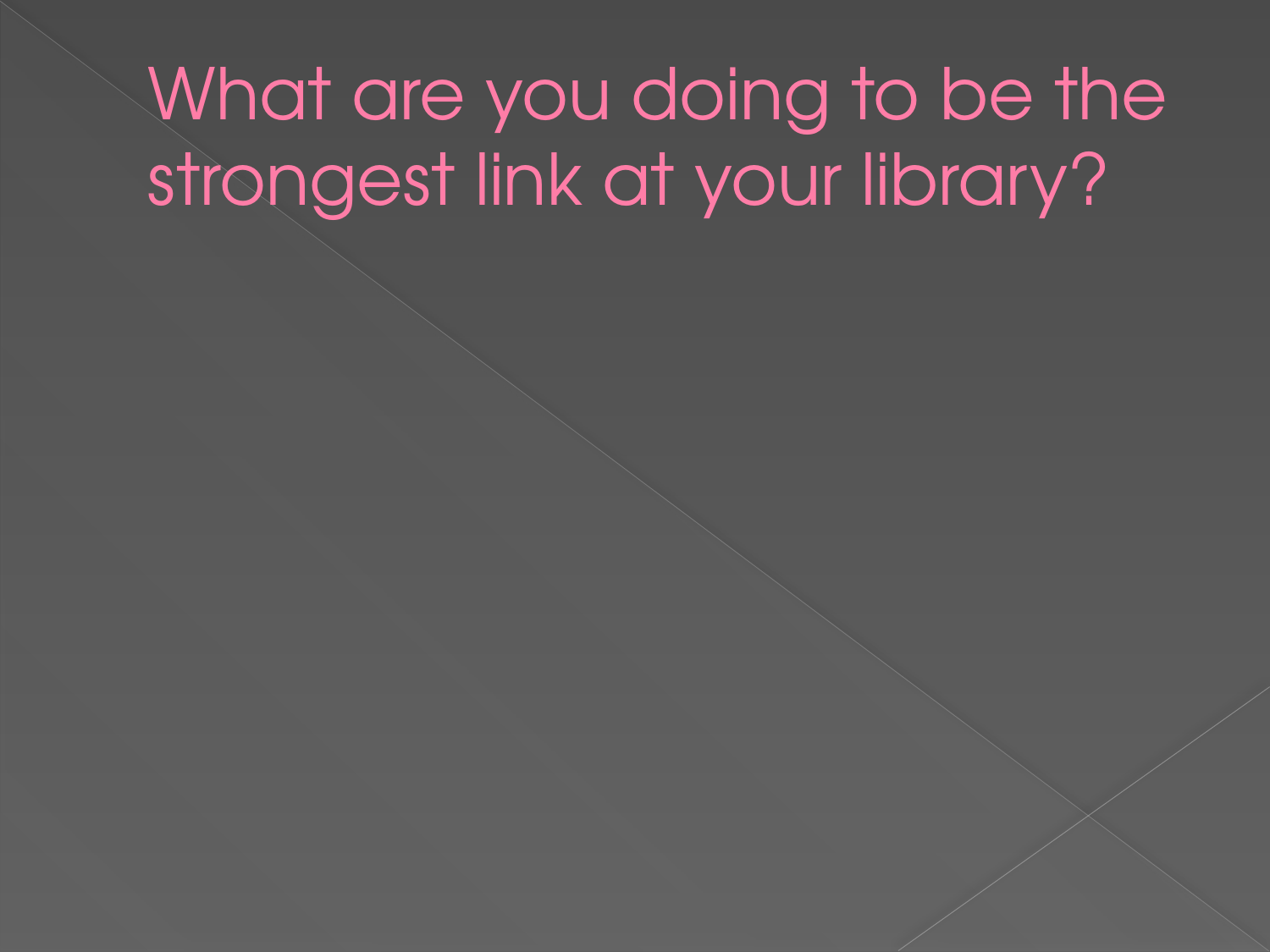

# What are you doing to be the strongest link at your library?